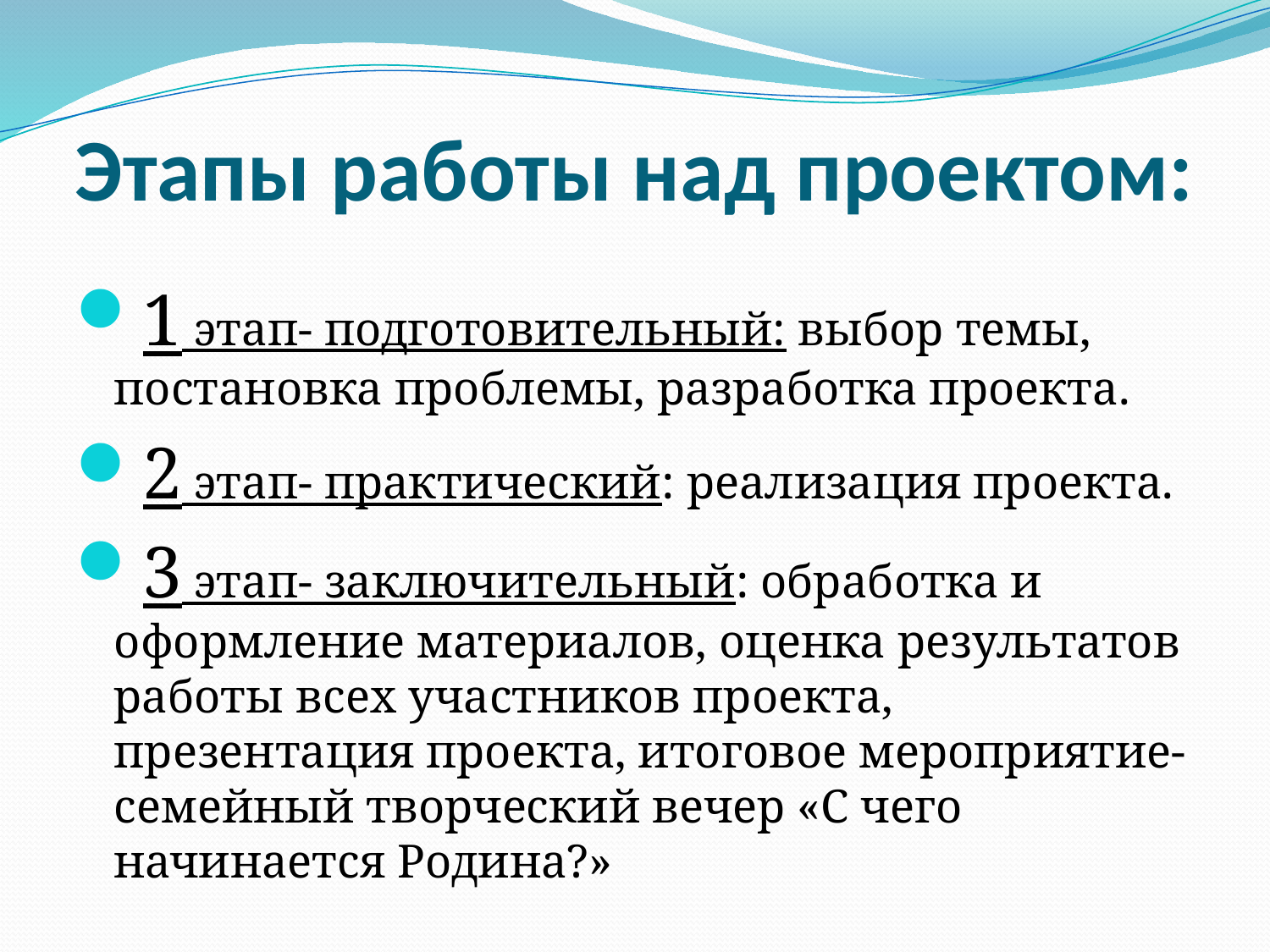

# Этапы работы над проектом:
1 этап- подготовительный: выбор темы, постановка проблемы, разработка проекта.
2 этап- практический: реализация проекта.
3 этап- заключительный: обработка и оформление материалов, оценка результатов работы всех участников проекта, презентация проекта, итоговое мероприятие- семейный творческий вечер «С чего начинается Родина?»